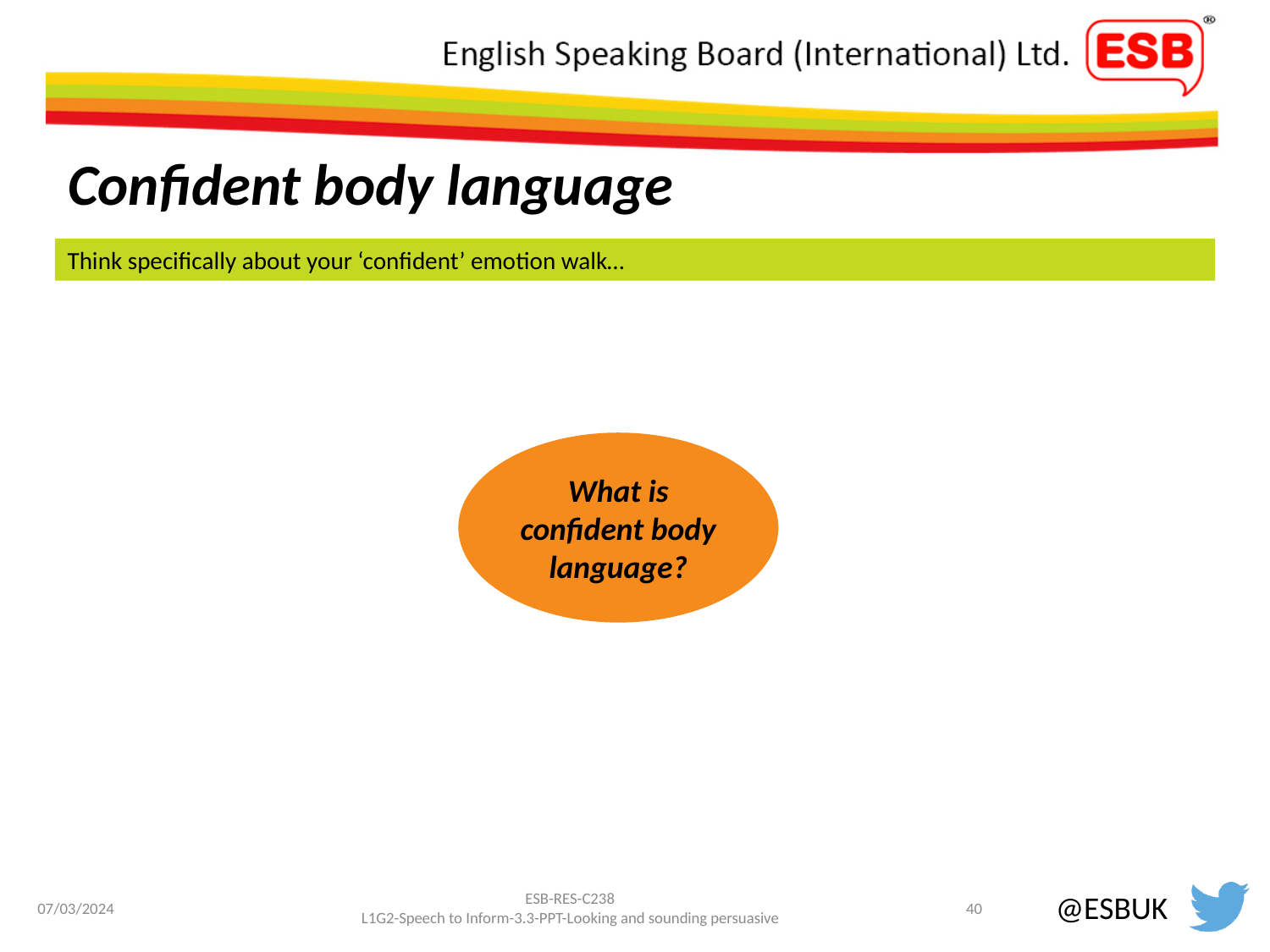

# Confident body language
Think specifically about your ‘confident’ emotion walk…
What is confident body language?
07/03/2024
ESB-RES-C238
L1G2-Speech to Inform-3.3-PPT-Looking and sounding persuasive
40